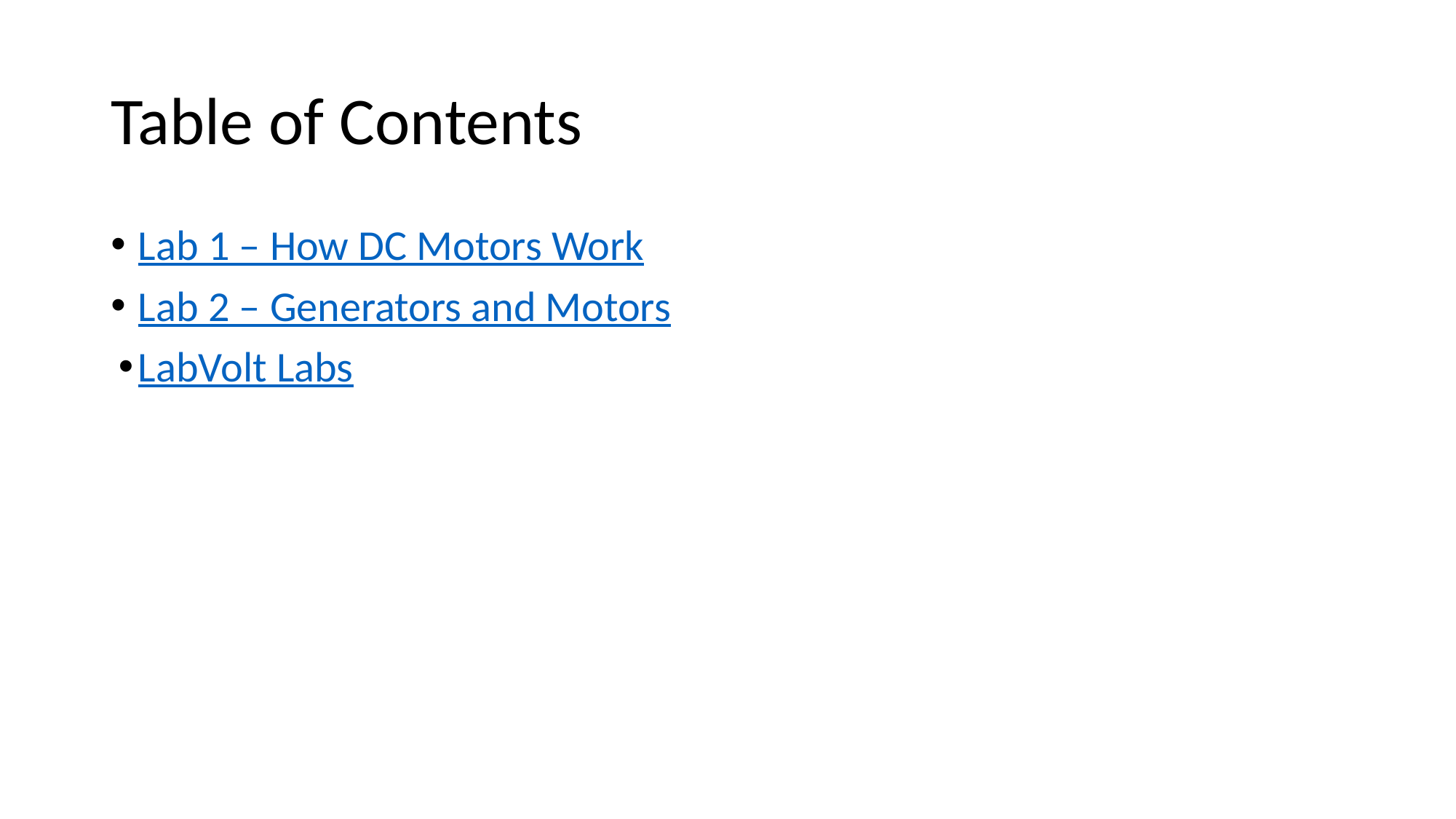

# Table of Contents
Lab 1 – How DC Motors Work
Lab 2 – Generators and Motors
LabVolt Labs